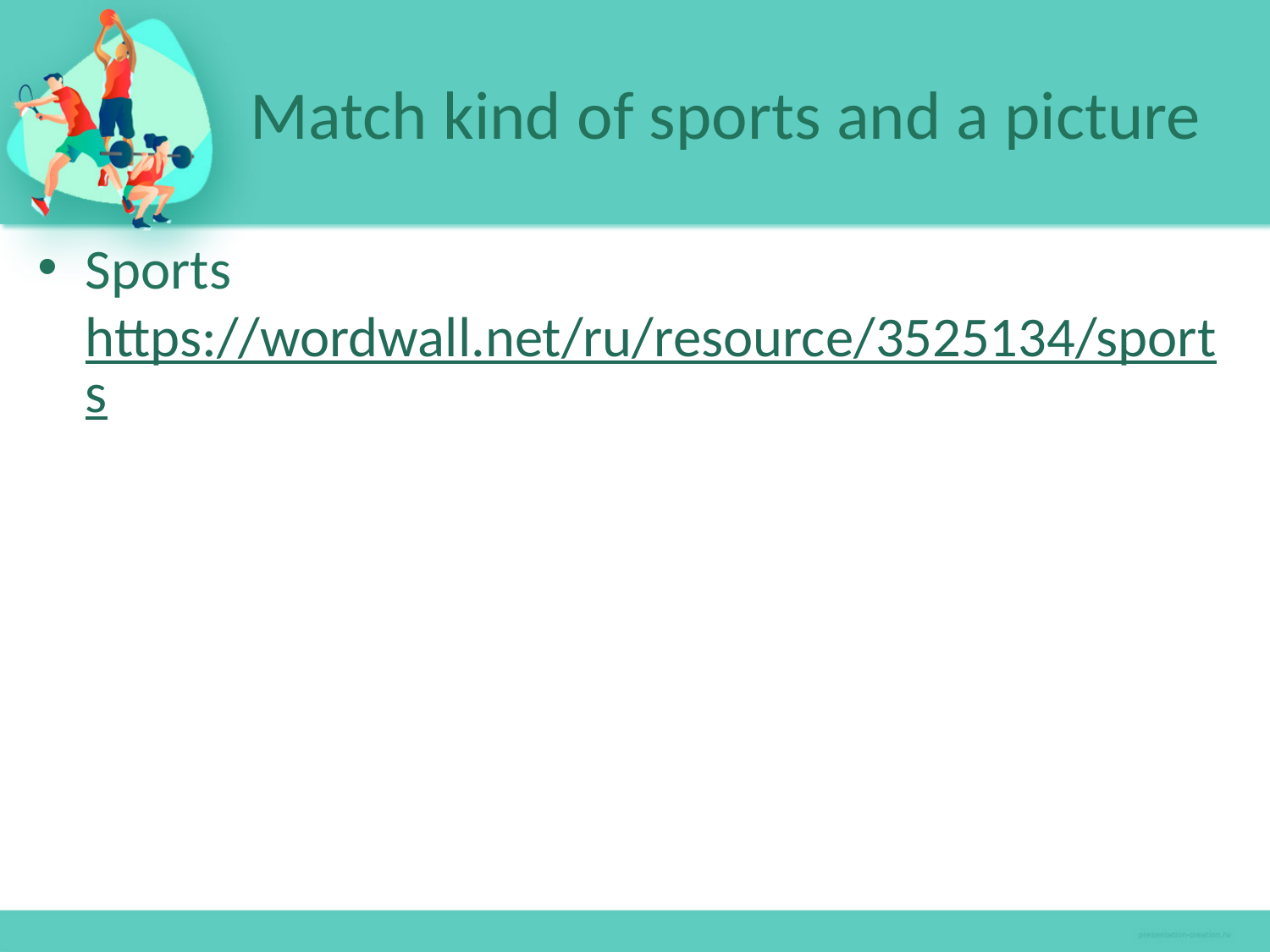

# Match kind of sports and a picture
Sports https://wordwall.net/ru/resource/3525134/sports